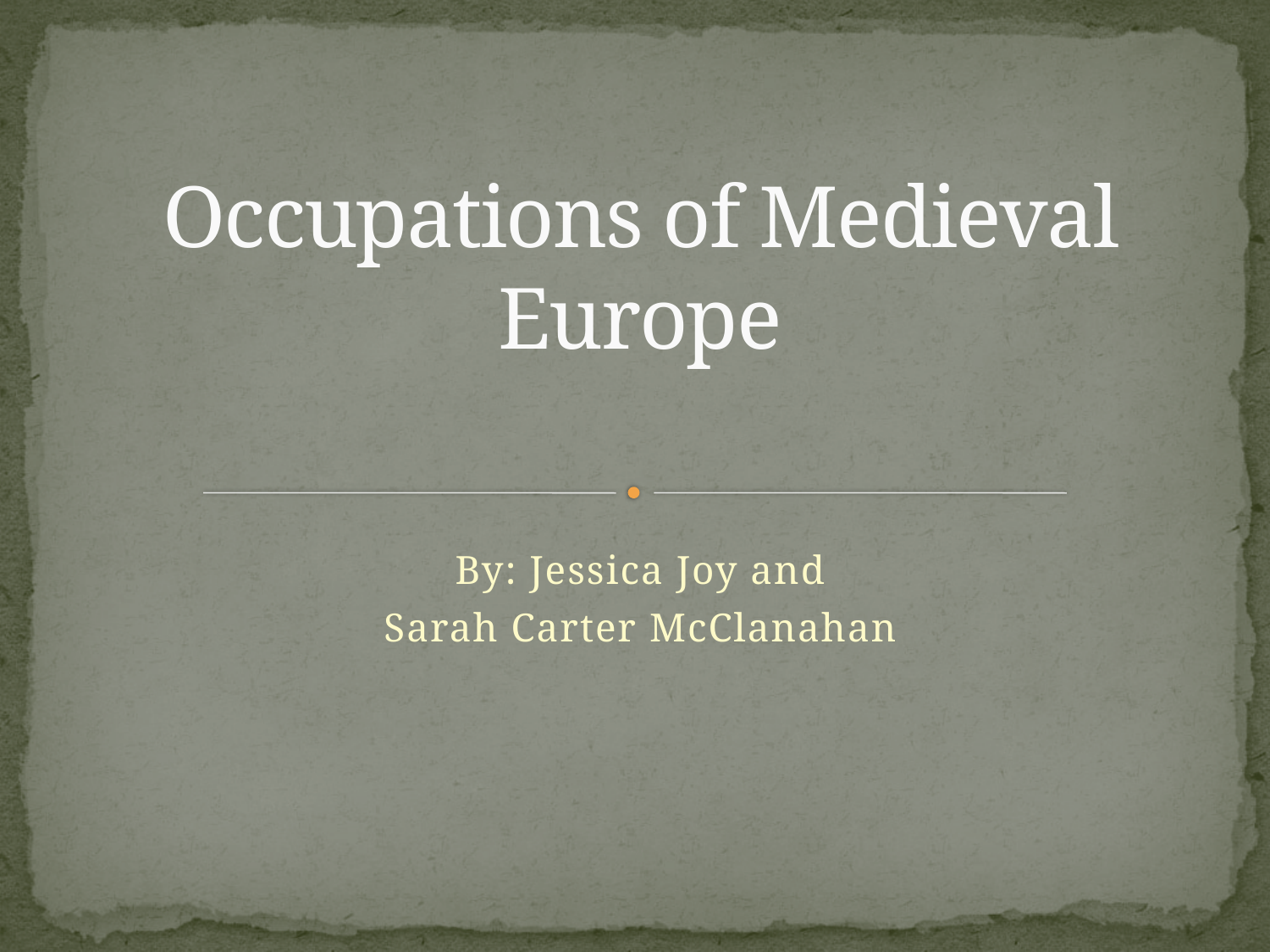

# Occupations of Medieval Europe
By: Jessica Joy and
Sarah Carter McClanahan